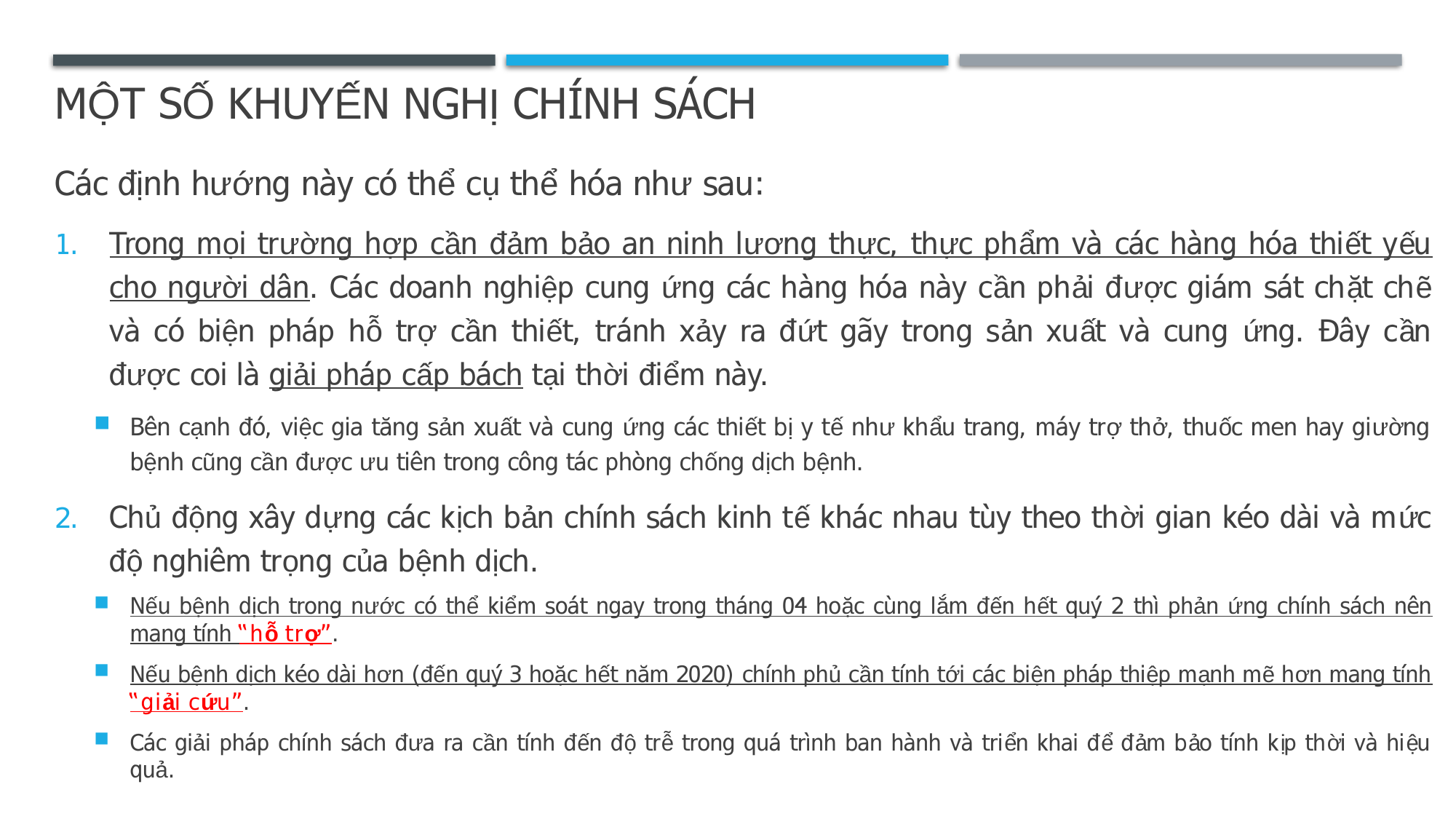

# Một số khuyến nghị chính sách
Các định hướng này có thể cụ thể hóa như sau:
Trong mọi trường hợp cần đảm bảo an ninh lương thực, thực phẩm và các hàng hóa thiết yếu cho người dân. Các doanh nghiệp cung ứng các hàng hóa này cần phải được giám sát chặt chẽ và có biện pháp hỗ trợ cần thiết, tránh xảy ra đứt gãy trong sản xuất và cung ứng. Đây cần được coi là giải pháp cấp bách tại thời điểm này.
Bên cạnh đó, việc gia tăng sản xuất và cung ứng các thiết bị y tế như khẩu trang, máy trợ thở, thuốc men hay giường bệnh cũng cần được ưu tiên trong công tác phòng chống dịch bệnh.
Chủ động xây dựng các kịch bản chính sách kinh tế khác nhau tùy theo thời gian kéo dài và mức độ nghiêm trọng của bệnh dịch.
Nếu bệnh dịch trong nước có thể kiểm soát ngay trong tháng 04 hoặc cùng lắm đến hết quý 2 thì phản ứng chính sách nên mang tính “hỗ trợ”.
Nếu bệnh dịch kéo dài hơn (đến quý 3 hoặc hết năm 2020) chính phủ cần tính tới các biện pháp thiệp mạnh mẽ hơn mang tính “giải cứu”.
Các giải pháp chính sách đưa ra cần tính đến độ trễ trong quá trình ban hành và triển khai để đảm bảo tính kịp thời và hiệu quả.